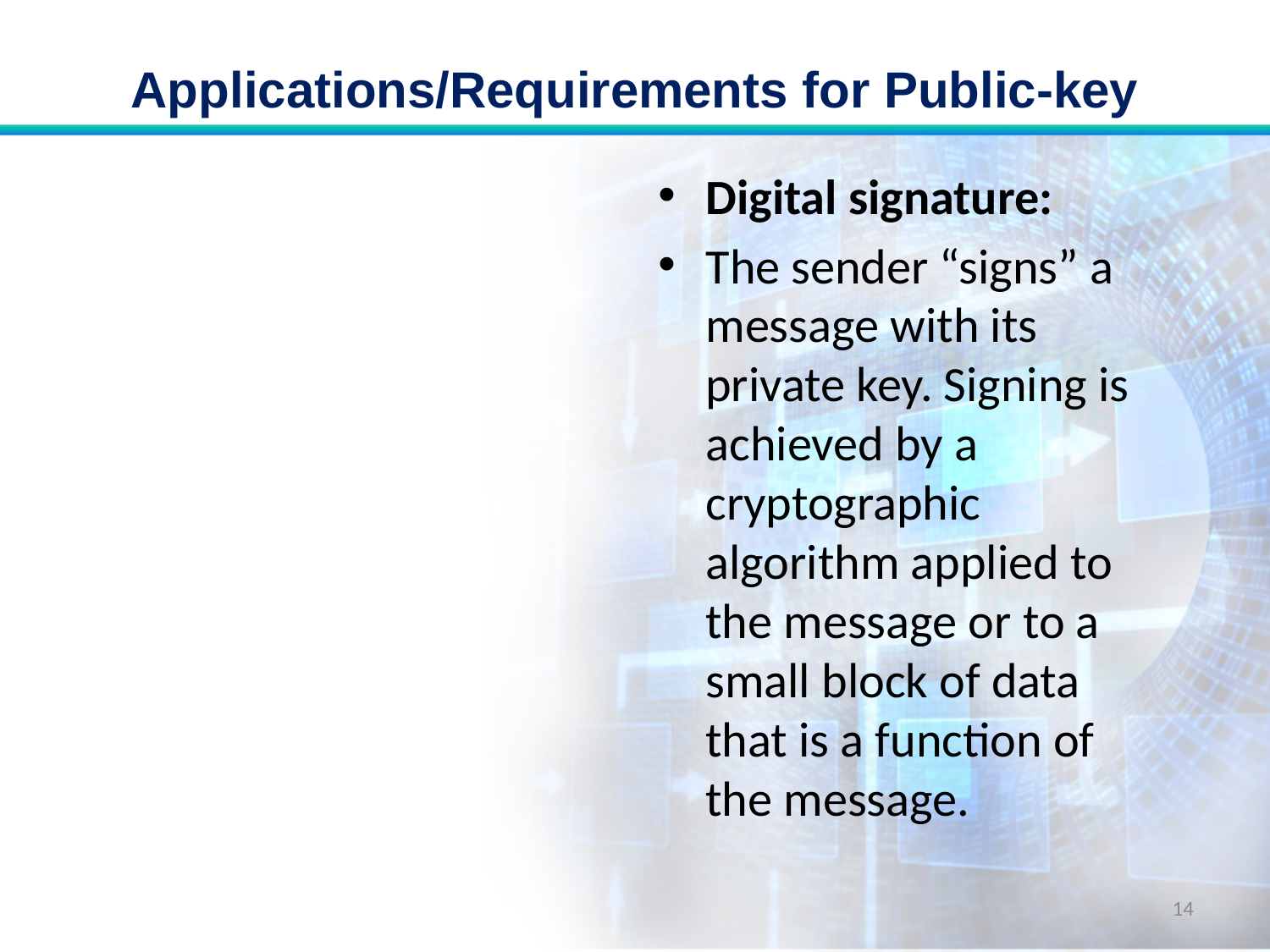

# Applications/Requirements for Public-key
Digital signature:
The sender “signs” a message with its private key. Signing is achieved by a cryptographic algorithm applied to the message or to a small block of data that is a function of the message.
14